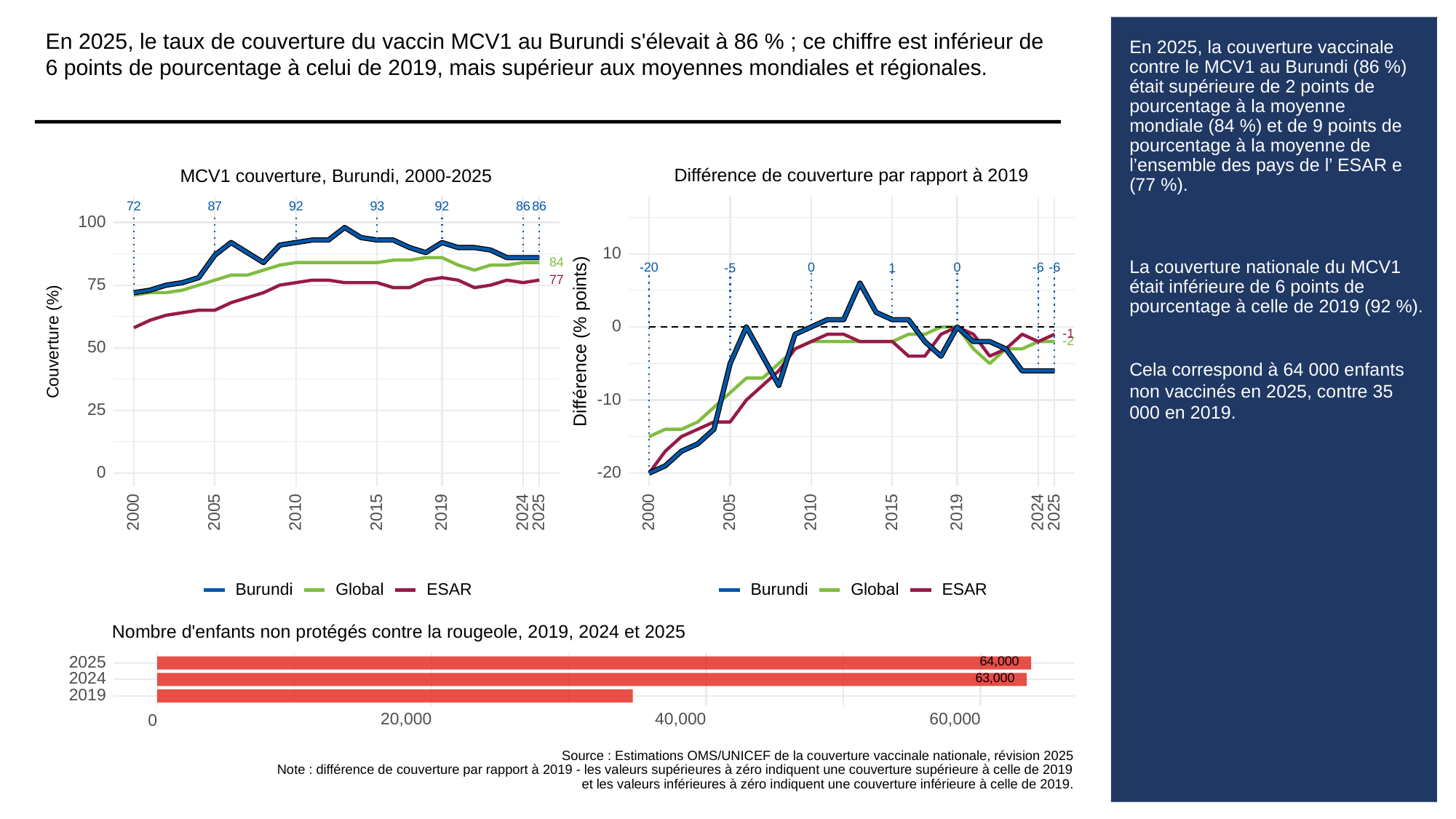

En 2025, le taux de couverture du vaccin MCV1 au Burundi s'élevait à 86 % ; ce chiffre est inférieur de 6 points de pourcentage à celui de 2019, mais supérieur aux moyennes mondiales et régionales.
# En 2025, la couverture vaccinale contre le MCV1 au Burundi (86 %) était supérieure de 2 points de pourcentage à la moyenne mondiale (84 %) et de 9 points de pourcentage à la moyenne de l’ensemble des pays de l’ ESAR e (77 %).

La couverture nationale du MCV1 était inférieure de 6 points de pourcentage à celle de 2019 (92 %).

Cela correspond à 64 000 enfants non vaccinés en 2025, contre 35 000 en 2019.

Différence de couverture par rapport à 2019
MCV1 couverture, Burundi, 2000-2025

93
87
92
92
86
86
72
100

10

84
-20
0
0
-6
-6
1
-5

77

75

0

-1
Différence (% points)
Couverture (%)
-2
50

-10

25

0
-20

2000
2005
2010
2015
2019
2024
2025
2000
2005
2010
2015
2019
2024
2025
Global
ESAR
Global
ESAR
Burundi
Burundi

Nombre d'enfants non protégés contre la rougeole, 2019, 2024 et 2025

64,000
2025

63,000
2024

2019

20,000
40,000
60,000
0
Source : Estimations OMS/UNICEF de la couverture vaccinale nationale, révision 2025
Note : différence de couverture par rapport à 2019 - les valeurs supérieures à zéro indiquent une couverture supérieure à celle de 2019
et les valeurs inférieures à zéro indiquent une couverture inférieure à celle de 2019.